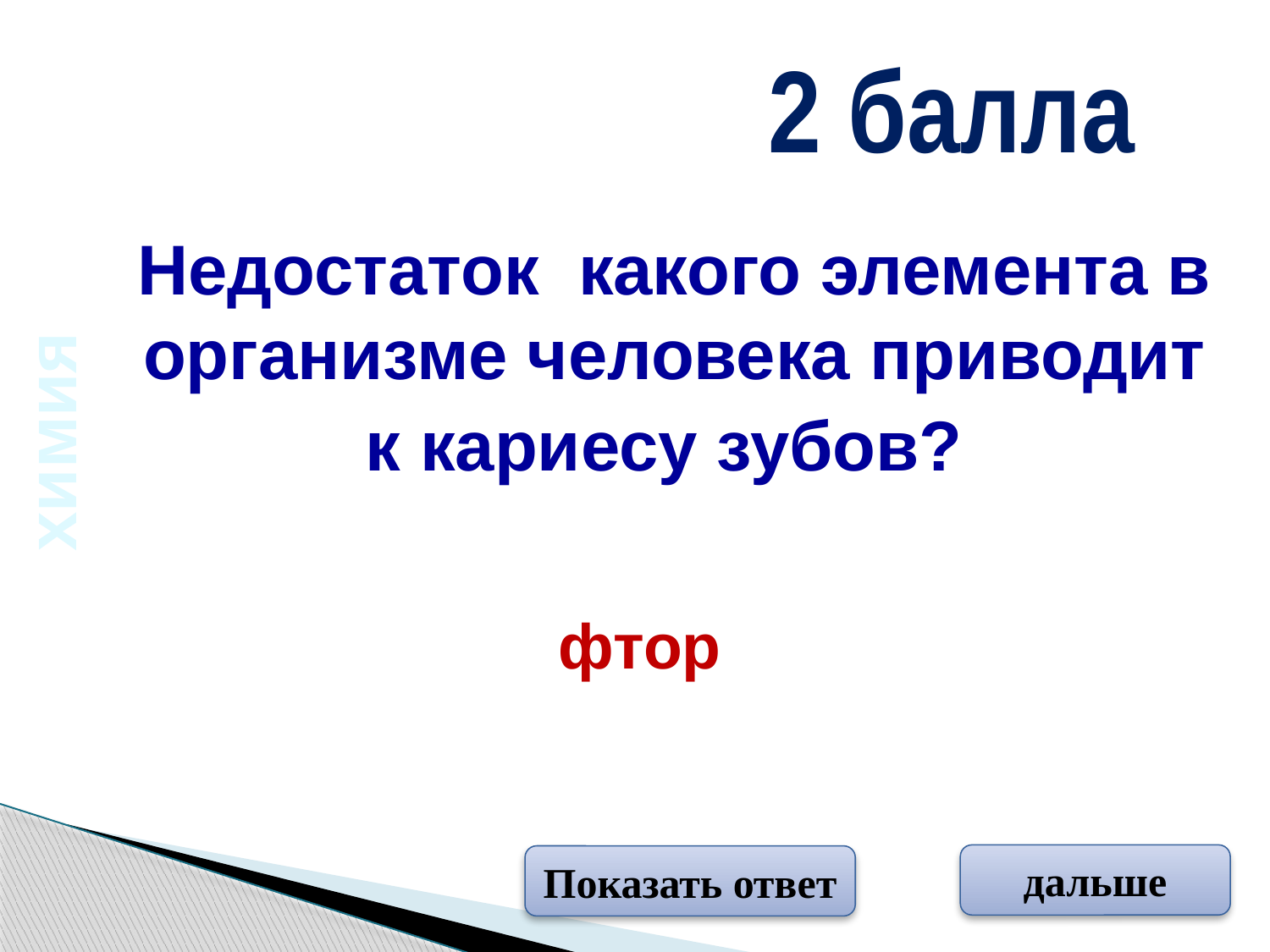

2 балла
Недостаток  какого элемента в организме человека приводит к кариесу зубов?
химия
фтор
дальше
Показать ответ